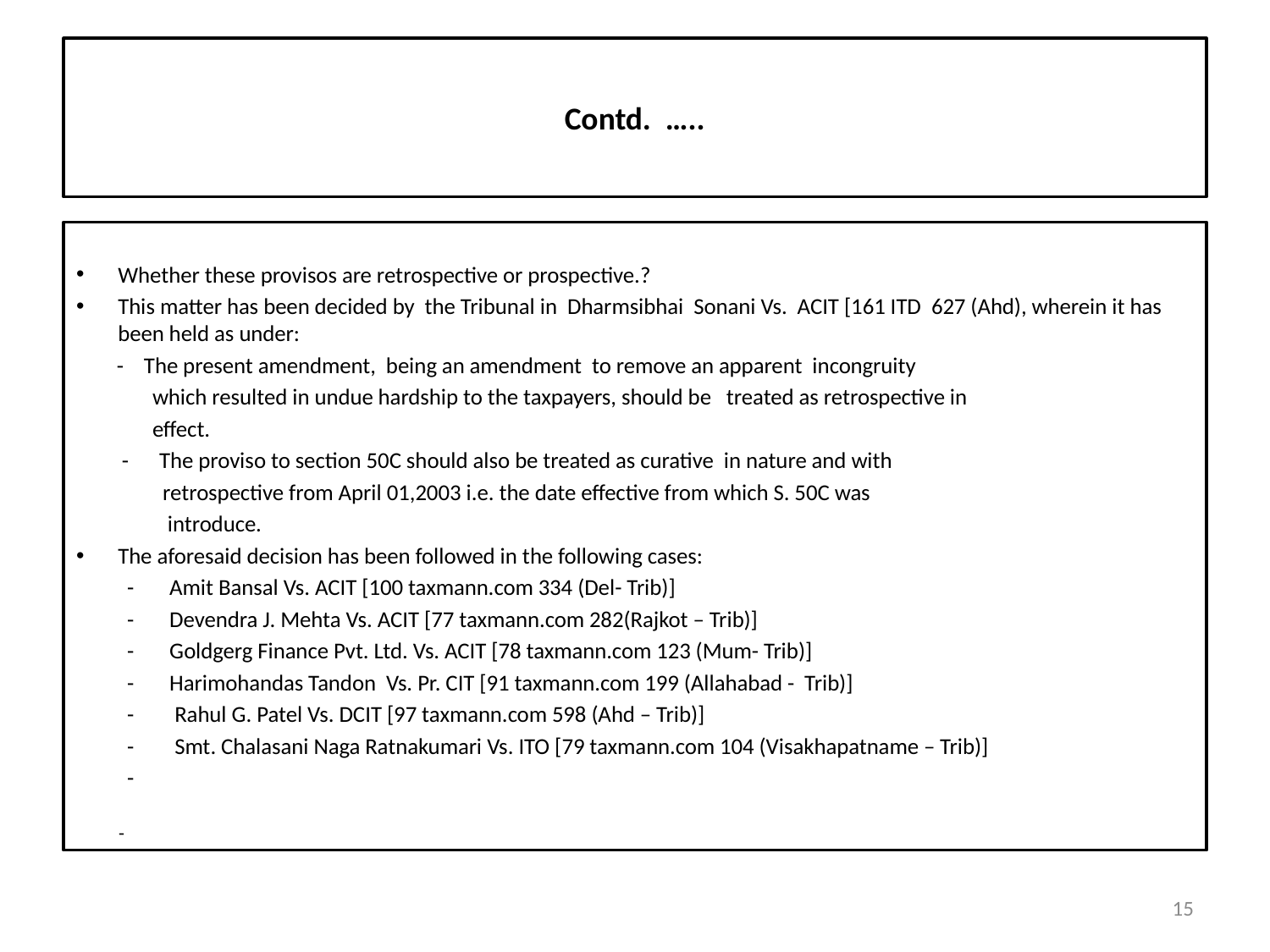

# Contd.  …..

Whether these provisos are retrospective or prospective.?
This matter has been decided by  the Tribunal in  Dharmsibhai  Sonani Vs.  ACIT [161 ITD  627 (Ahd), wherein it has been held as under:
        -    The present amendment,  being an amendment  to remove an apparent  incongruity
               which resulted in undue hardship to the taxpayers, should be   treated as retrospective in
               effect.
         -      The proviso to section 50C should also be treated as curative  in nature and with
                 retrospective from April 01,2003 i.e. the date effective from which S. 50C was
                  introduce.
The aforesaid decision has been followed in the following cases:
          -       Amit Bansal Vs. ACIT [100 taxmann.com 334 (Del- Trib)]
          -       Devendra J. Mehta Vs. ACIT [77 taxmann.com 282(Rajkot – Trib)]
          -       Goldgerg Finance Pvt. Ltd. Vs. ACIT [78 taxmann.com 123 (Mum- Trib)]
          -       Harimohandas Tandon  Vs. Pr. CIT [91 taxmann.com 199 (Allahabad -  Trib)]
          -        Rahul G. Patel Vs. DCIT [97 taxmann.com 598 (Ahd – Trib)]
          -        Smt. Chalasani Naga Ratnakumari Vs. ITO [79 taxmann.com 104 (Visakhapatname – Trib)]
          -

          -

15